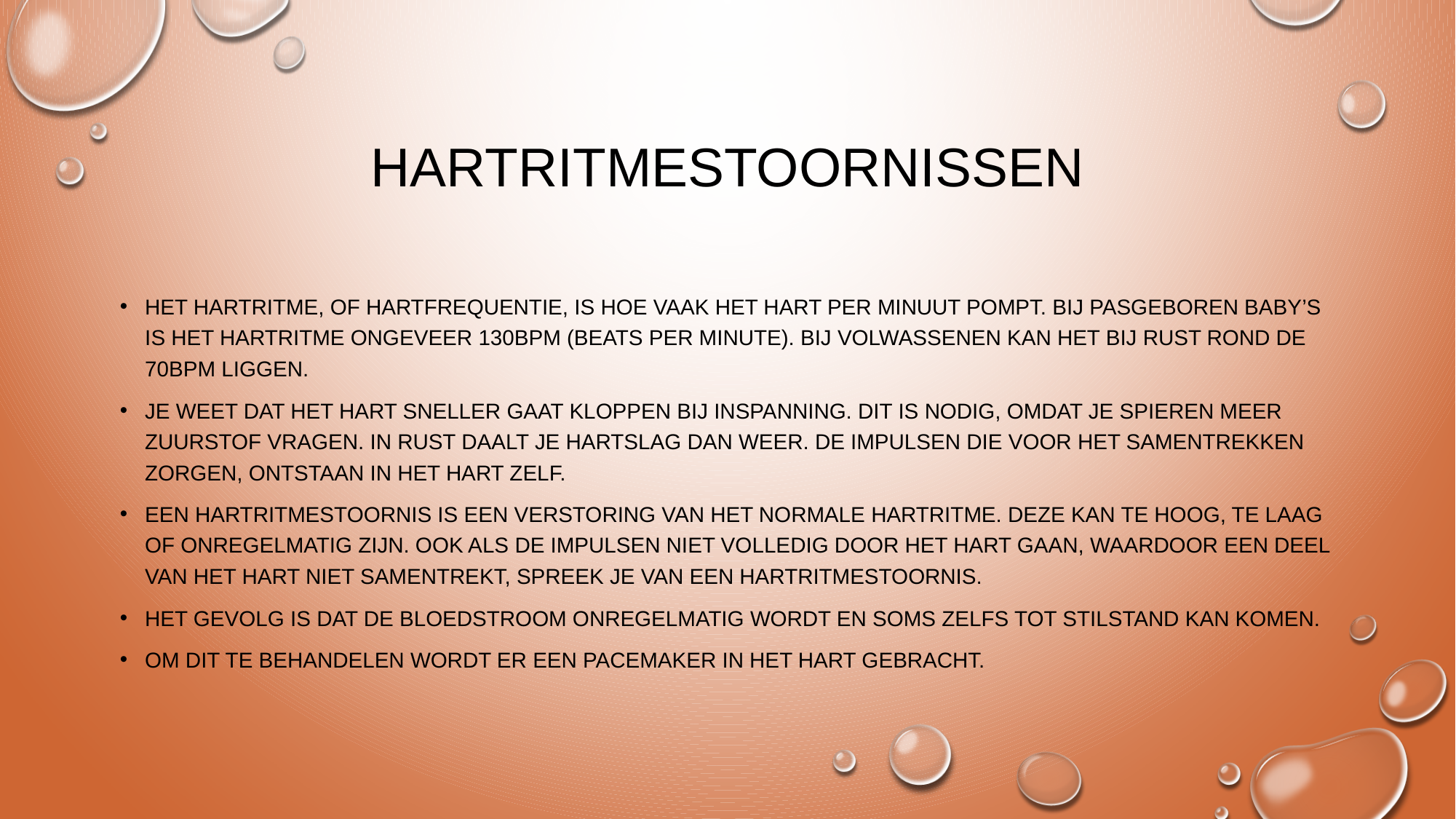

# Hartritmestoornissen
Het hartritme, of hartfrequentie, is hoe vaak het hart per minuut pompt. Bij pasgeboren baby’s is het hartritme ongeveer 130bpm (beats per minute). Bij volwassenen kan het bij rust rond de 70bpm liggen.
Je weet dat het hart sneller gaat kloppen bij inspanning. Dit is nodig, omdat je spieren meer zuurstof vragen. In rust daalt je hartslag dan weer. De impulsen die voor het samentrekken zorgen, ontstaan in het hart zelf.
Een hartritmestoornis is een verstoring van het normale hartritme. Deze kan te hoog, te laag of onregelmatig zijn. Ook als de impulsen niet volledig door het hart gaan, waardoor een deel van het hart niet samentrekt, spreek je van een hartritmestoornis.
Het gevolg is dat de bloedstroom onregelmatig wordt en soms zelfs tot stilstand kan komen.
Om dit te behandelen wordt er een pacemaker in het hart gebracht.